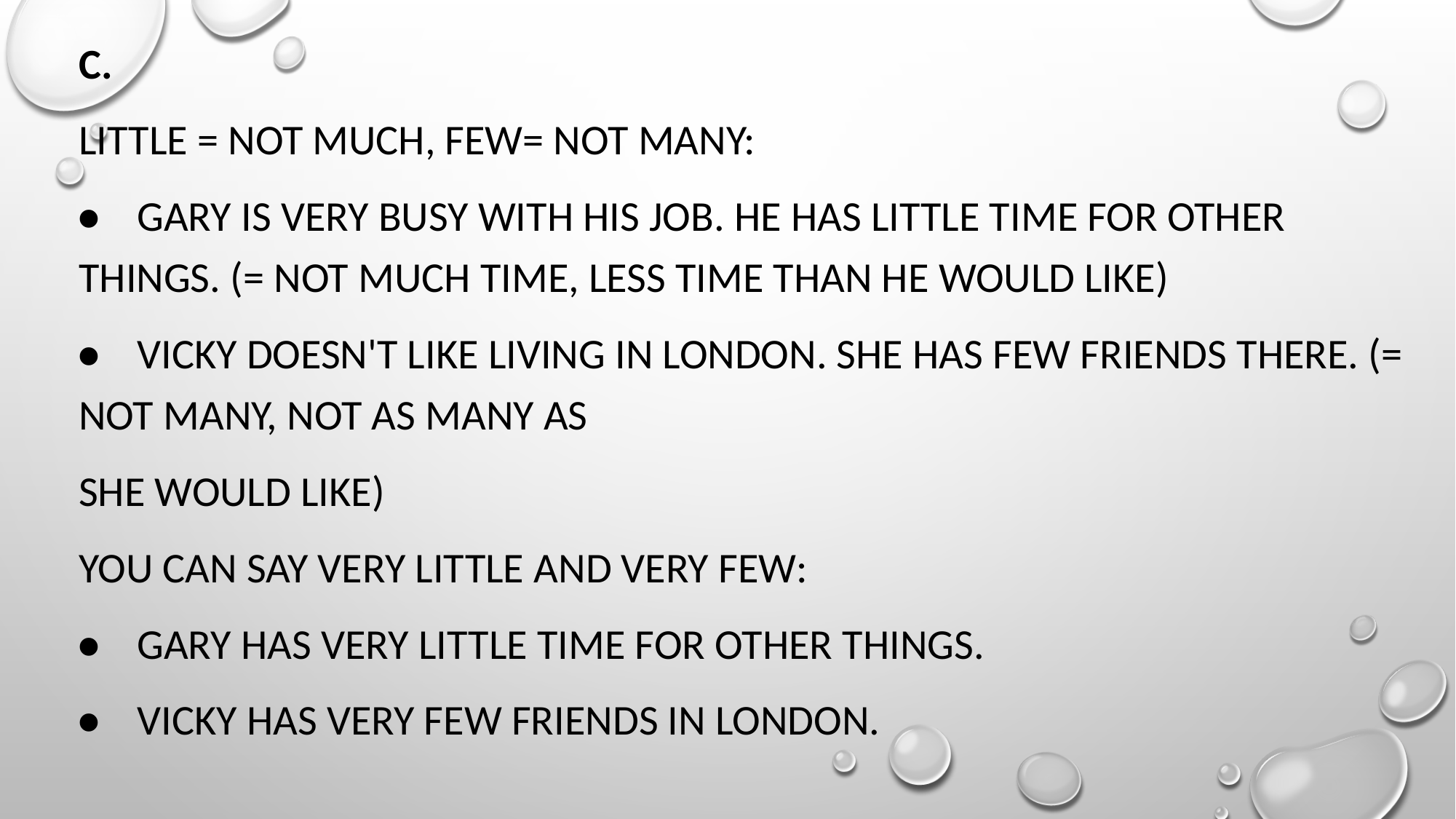

C.
Little = not much, few= not many:
⦁    Gary is very busy with his job. He has little time for other things. (= not much time, less time than he would like)
⦁    Vicky doesn't like living in London. She has few friends there. (= not many, not as many as
she would like)
You can say very little and very few:
⦁    Gary has very little time for other things.
⦁    Vicky has very few friends in London.

#